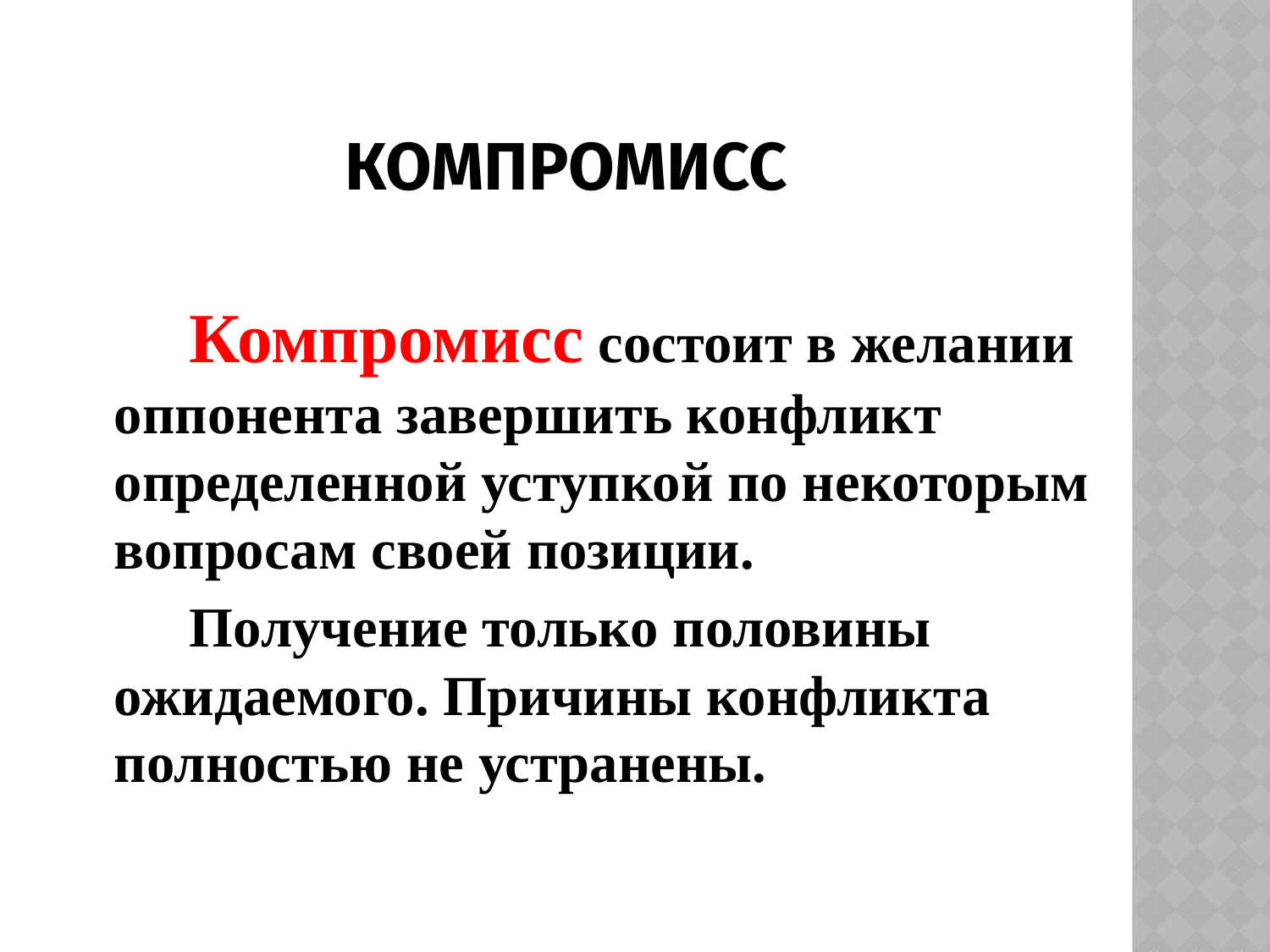

# Компромисс
        Компромисс состоит в желании оппонента завершить конфликт определенной уступкой по некоторым вопросам своей позиции.
        Получение только половины ожидаемого. Причины конфликта полностью не устранены.